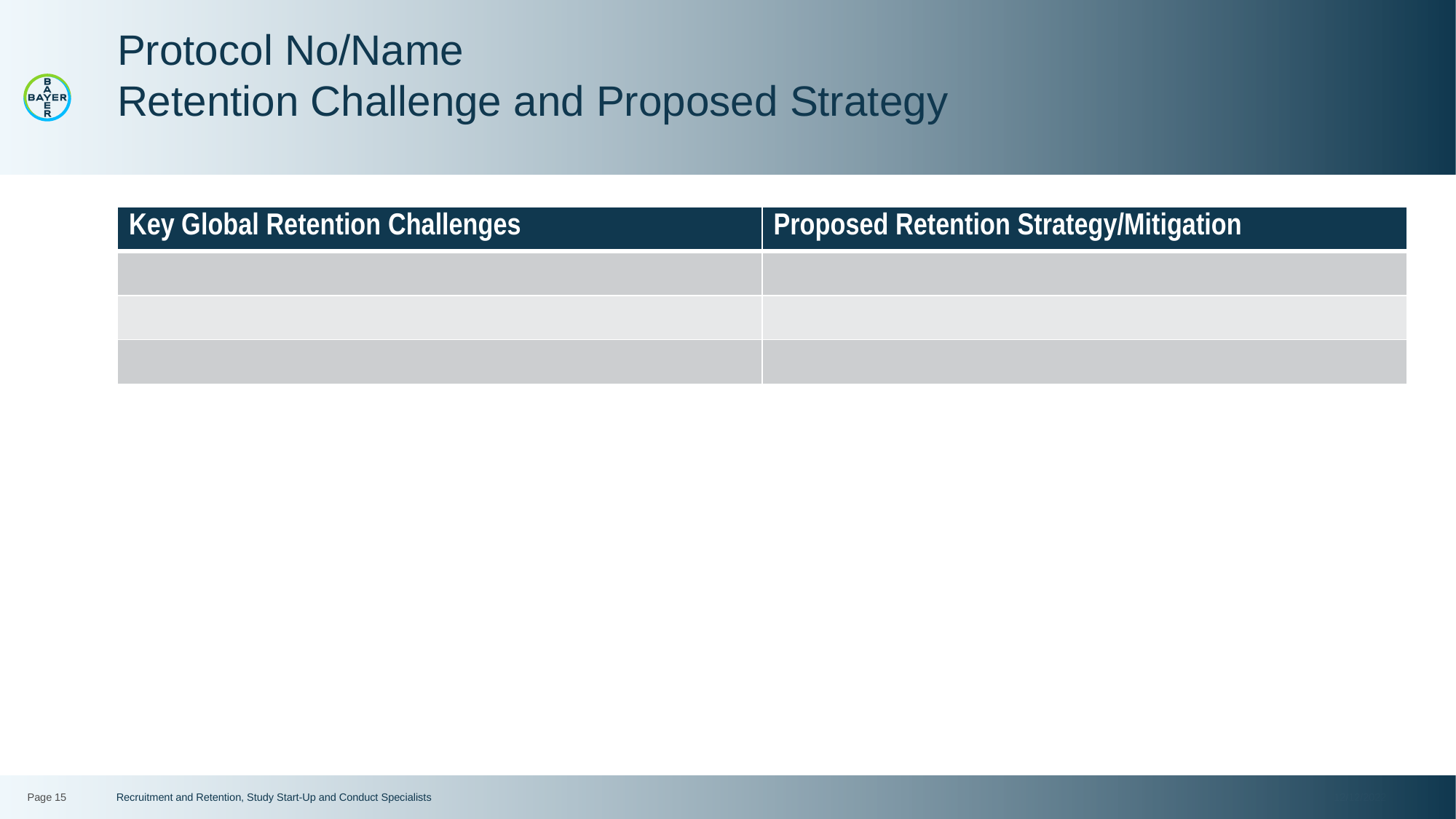

# Protocol No/Name Retention Challenge and Proposed Strategy

| Key Global Retention Challenges | Proposed Retention Strategy/Mitigation |
| --- | --- |
|  |  |
|  |  |
|  |  |
Page 15
Recruitment and Retention, Study Start-Up and Conduct Specialists
12/12/2022